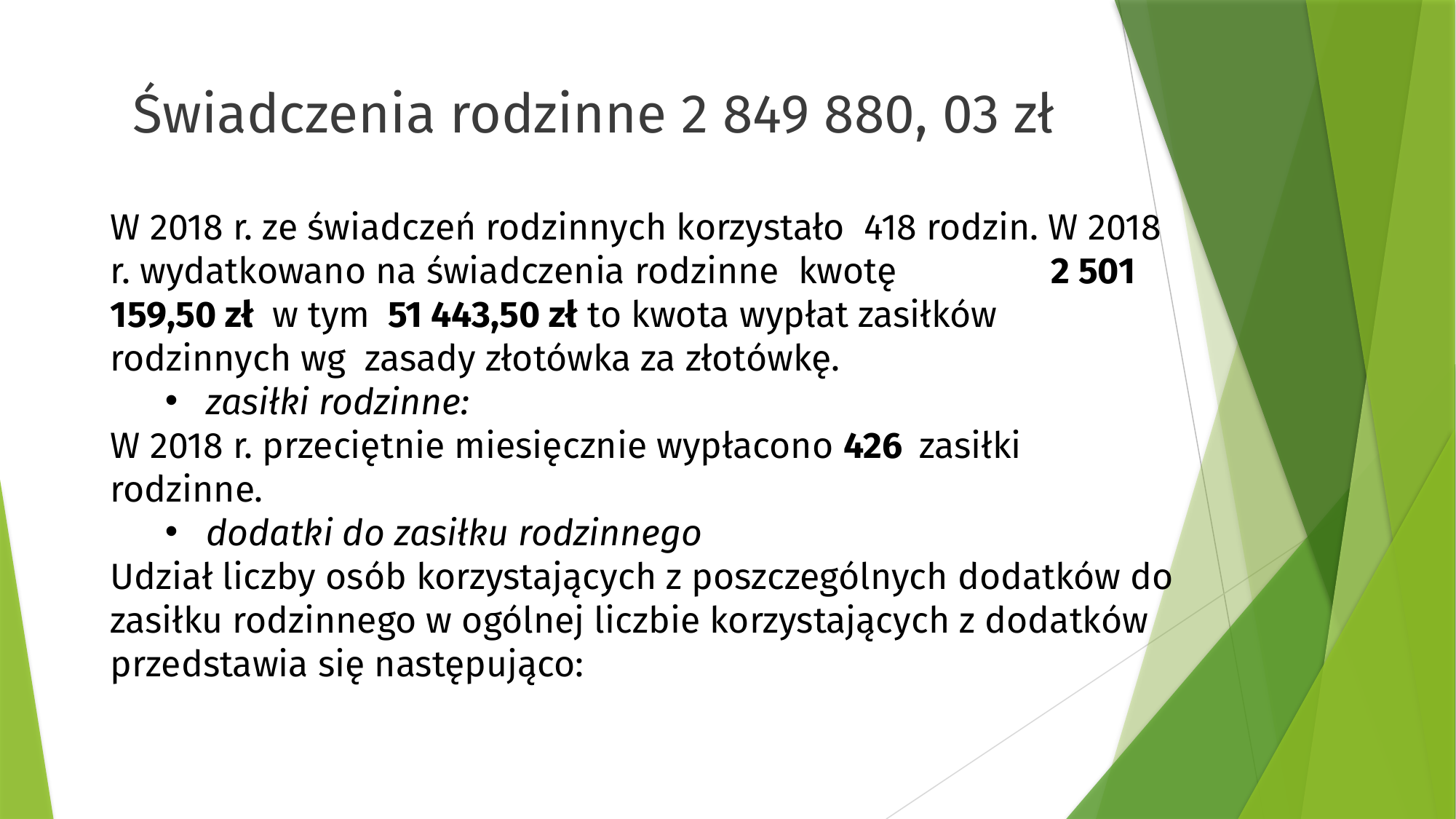

# Świadczenia rodzinne 2 849 880, 03 zł
W 2018 r. ze świadczeń rodzinnych korzystało  418 rodzin. W 2018 r. wydatkowano na świadczenia rodzinne  kwotę                2 501 159,50 zł  w tym  51 443,50 zł to kwota wypłat zasiłków rodzinnych wg  zasady złotówka za złotówkę.
zasiłki rodzinne:
W 2018 r. przeciętnie miesięcznie wypłacono 426  zasiłki rodzinne.
dodatki do zasiłku rodzinnego
Udział liczby osób korzystających z poszczególnych dodatków do zasiłku rodzinnego w ogólnej liczbie korzystających z dodatków przedstawia się następująco: